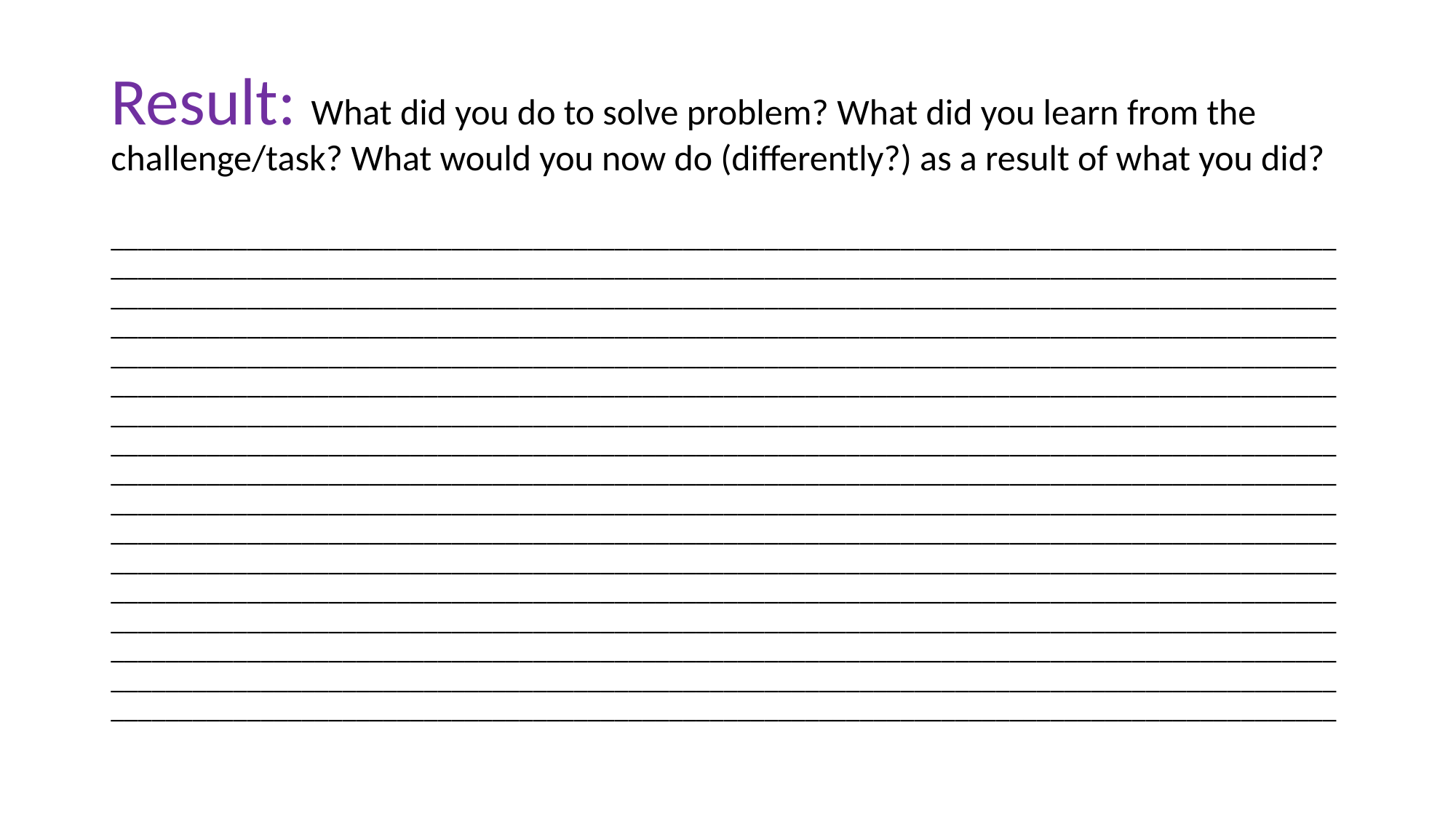

# Result: What did you do to solve problem? What did you learn from the challenge/task? What would you now do (differently?) as a result of what you did?
__________________________________________________________________________________________________________________________________________________________________________________________________________________________________________________________________________________________________________________________________________________________________________________________________________________________________________________________________________________________________________________________________________________________________________________________________________________________________________________________________________________________________________________________________________________________________________________________________________________________________________________________________________________________________________________________________________________________________________________________________________________________________________________________________________________________________________________________________________________________________________________________________________________________________________________________________________________________________________________________________________________________________________________________________________________________________________________________________________________________________________________________________________________________________________________________